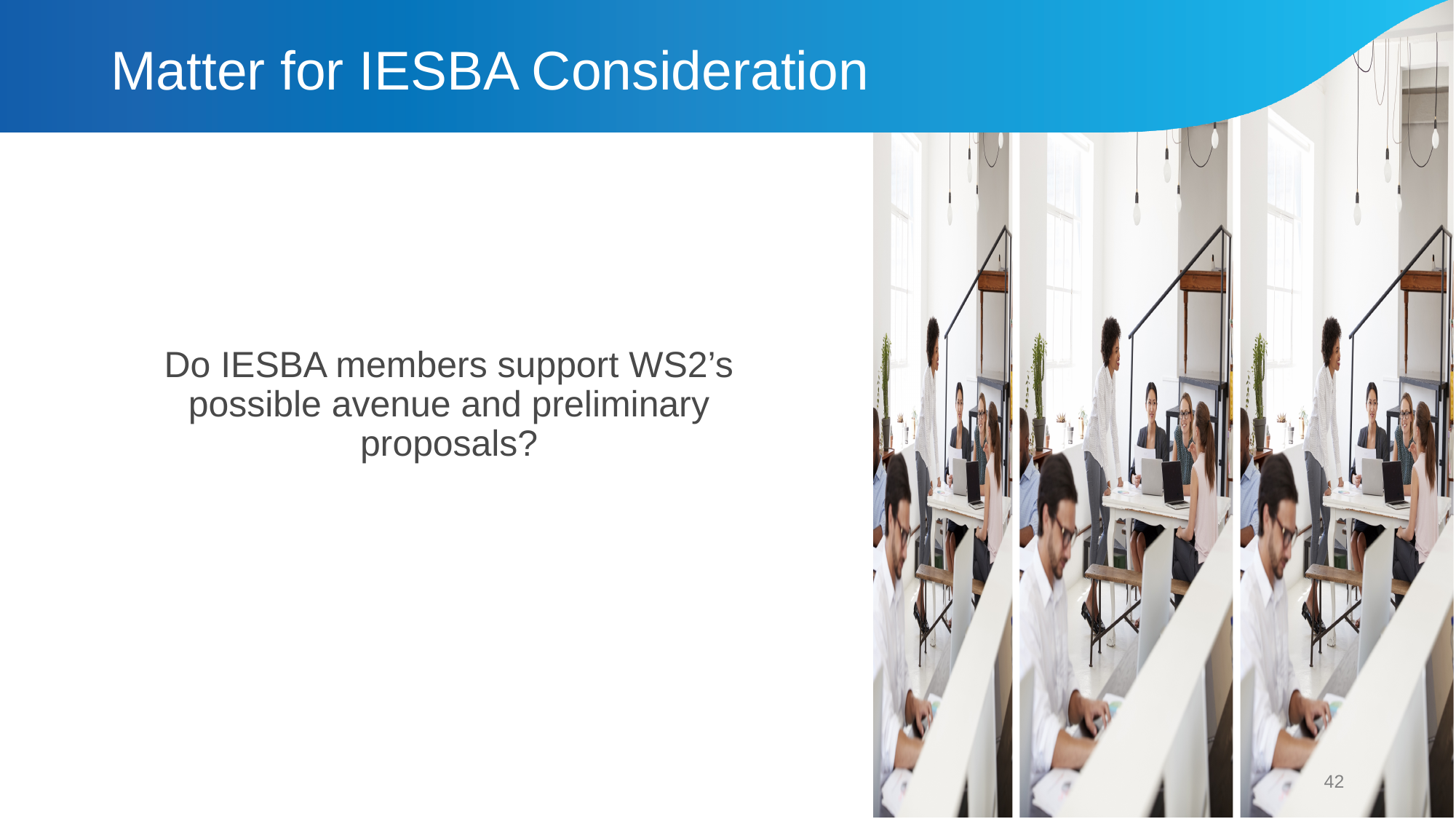

# Matter for IESBA Consideration
Do IESBA members support WS2’s possible avenue and preliminary proposals?
42